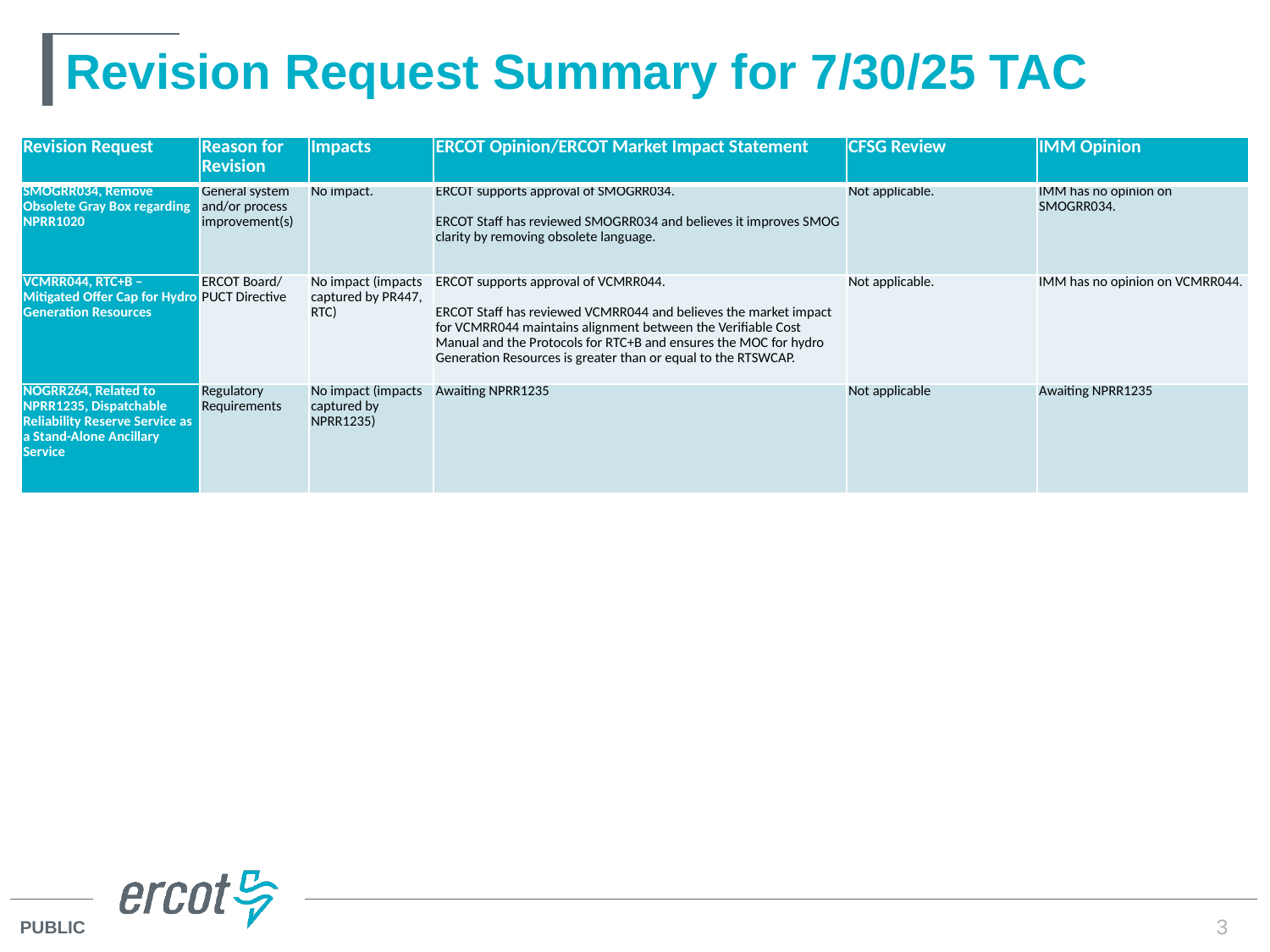

# Revision Request Summary for 7/30/25 TAC
| Revision Request | Reason for Revision | Impacts | ERCOT Opinion/ERCOT Market Impact Statement | CFSG Review | IMM Opinion |
| --- | --- | --- | --- | --- | --- |
| SMOGRR034, Remove Obsolete Gray Box regarding NPRR1020 | General system and/or process improvement(s) | No impact. | ERCOT supports approval of SMOGRR034. ERCOT Staff has reviewed SMOGRR034 and believes it improves SMOG clarity by removing obsolete language. | Not applicable. | IMM has no opinion on SMOGRR034. |
| VCMRR044, RTC+B – Mitigated Offer Cap for Hydro Generation Resources | ERCOT Board/ PUCT Directive | No impact (impacts captured by PR447, RTC) | ERCOT supports approval of VCMRR044. ERCOT Staff has reviewed VCMRR044 and believes the market impact for VCMRR044 maintains alignment between the Verifiable Cost Manual and the Protocols for RTC+B and ensures the MOC for hydro Generation Resources is greater than or equal to the RTSWCAP. | Not applicable. | IMM has no opinion on VCMRR044. |
| NOGRR264, Related to NPRR1235, Dispatchable Reliability Reserve Service as a Stand-Alone Ancillary Service | Regulatory Requirements | No impact (impacts captured by NPRR1235) | Awaiting NPRR1235 | Not applicable | Awaiting NPRR1235 |
3